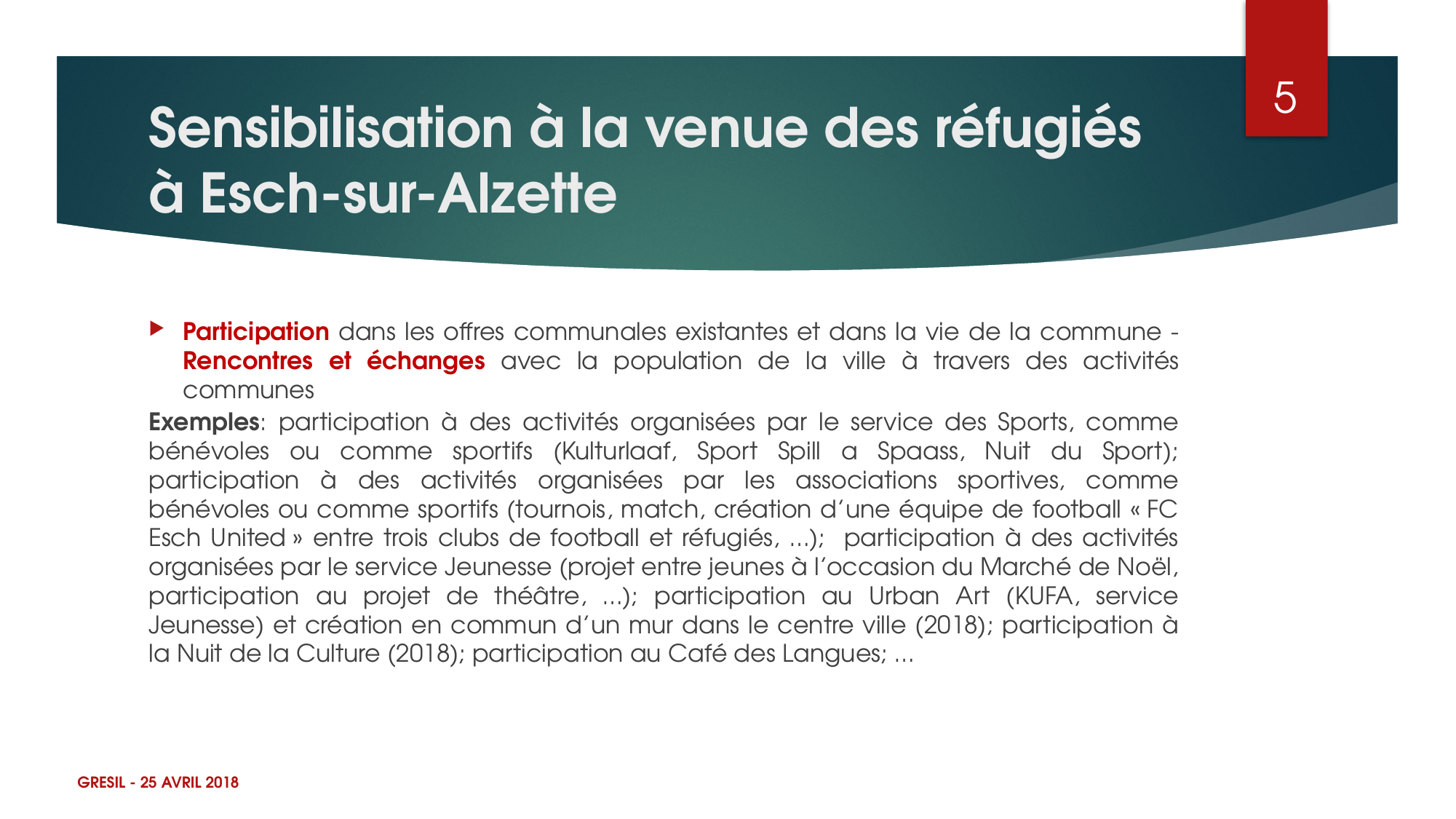

5
# Sensibilisation à la venue des réfugiés à Esch-sur-Alzette
Participation dans les offres communales existantes et dans la vie de la commune - Rencontres et échanges avec la population de la ville à travers des activités communes
Exemples: participation à des activités organisées par le service des Sports, comme bénévoles ou comme sportifs (Kulturlaaf, Sport Spill a Spaass, Nuit du Sport); participation à des activités organisées par les associations sportives, comme bénévoles ou comme sportifs (tournois, match, création d’une équipe de football « FC Esch United » entre trois clubs de football et réfugiés, …);  participation à des activités organisées par le service Jeunesse (projet entre jeunes à l’occasion du Marché de Noël, participation au projet de théâtre, …); participation au Urban Art (KUFA, service Jeunesse) et création en commun d’un mur dans le centre ville (2018); participation à la Nuit de la Culture (2018); participation au Café des Langues; …

GRESIL - 25 AVRIL 2018